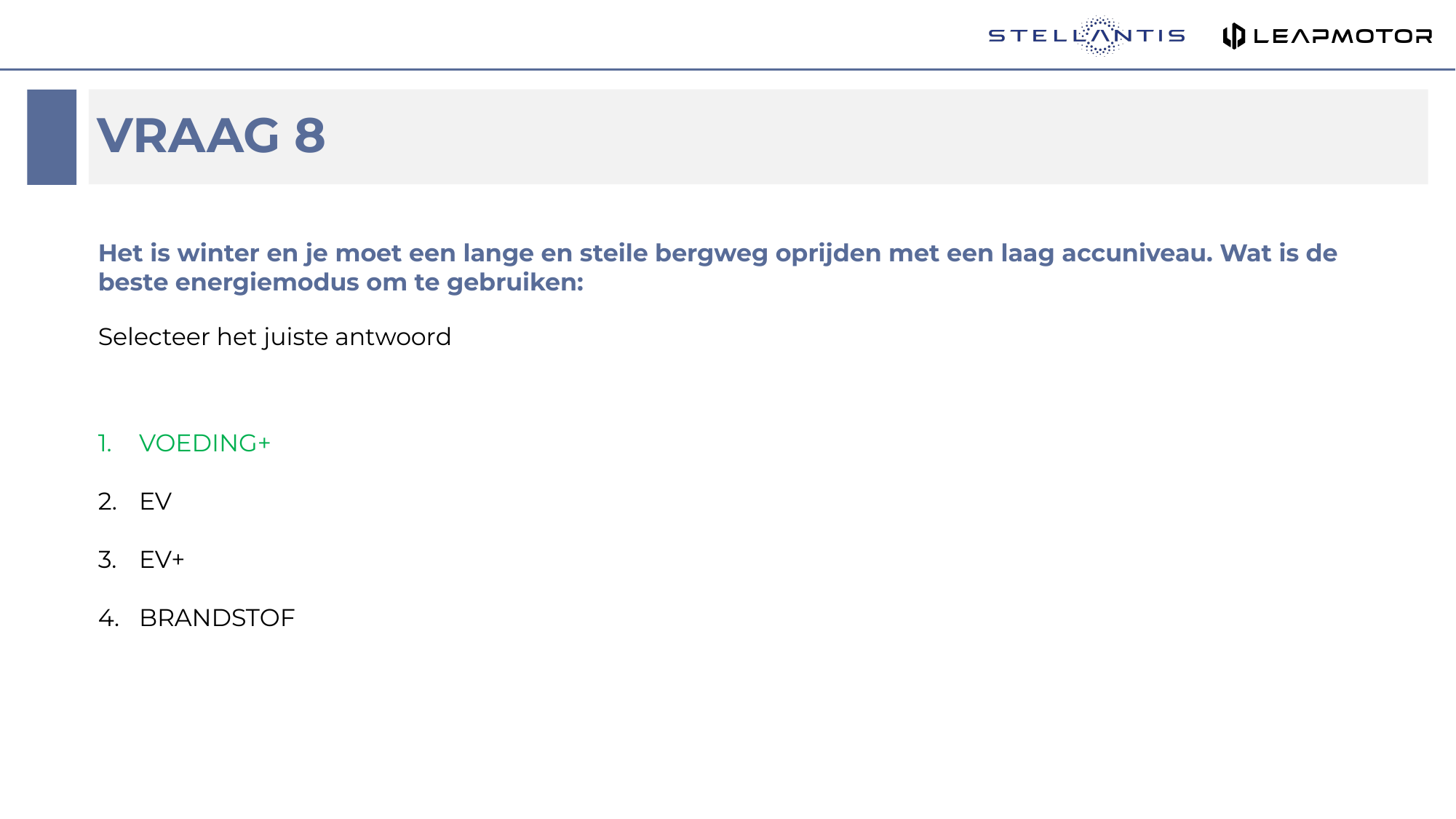

# Vraag 8
Het is winter en je moet een lange en steile bergweg oprijden met een laag accuniveau. Wat is de beste energiemodus om te gebruiken:
Selecteer het juiste antwoord
VOEDING+

EV

EV+

BRANDSTOF